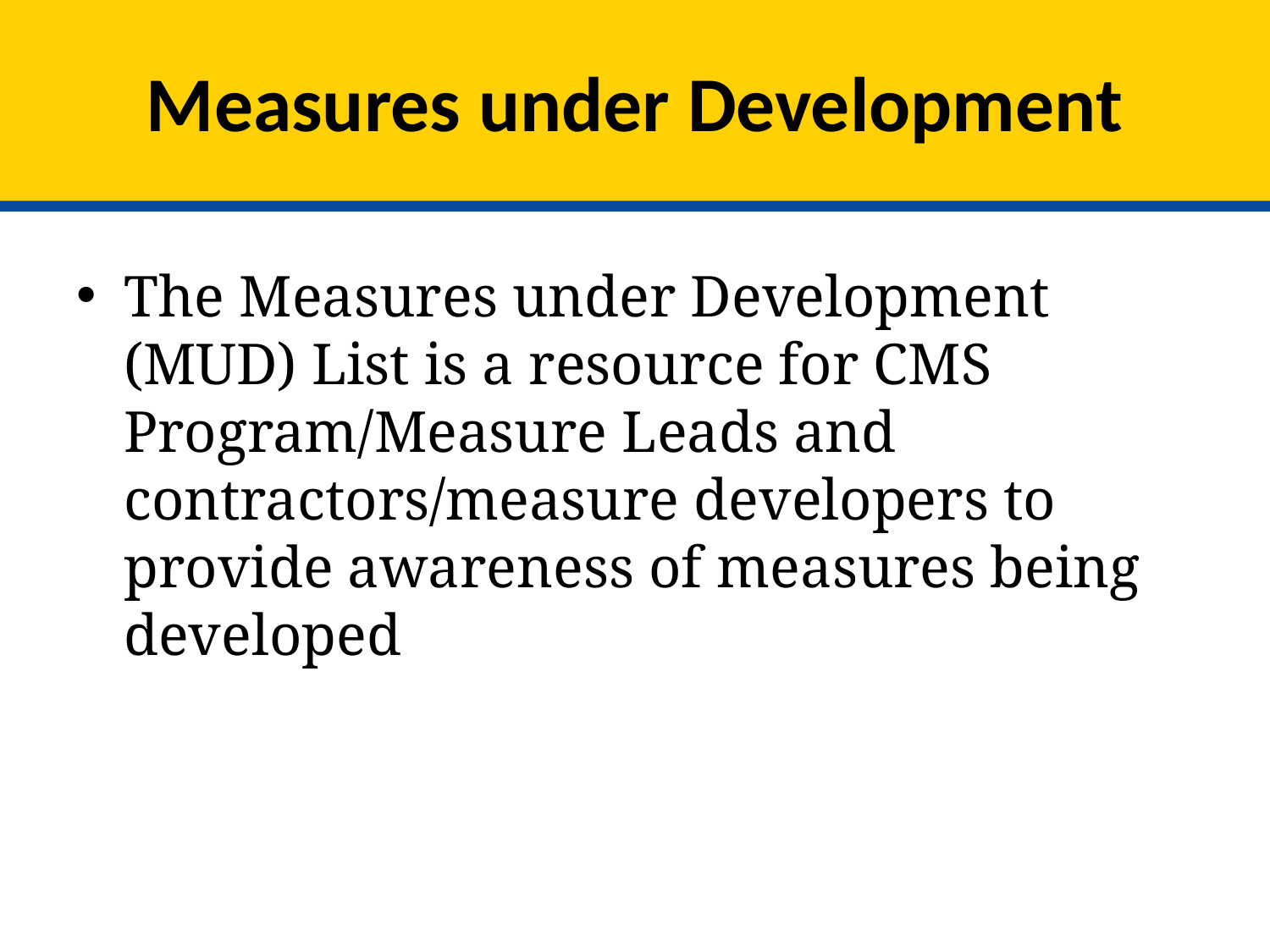

# Measures under Development
The Measures under Development (MUD) List is a resource for CMS Program/Measure Leads and contractors/measure developers to provide awareness of measures being developed